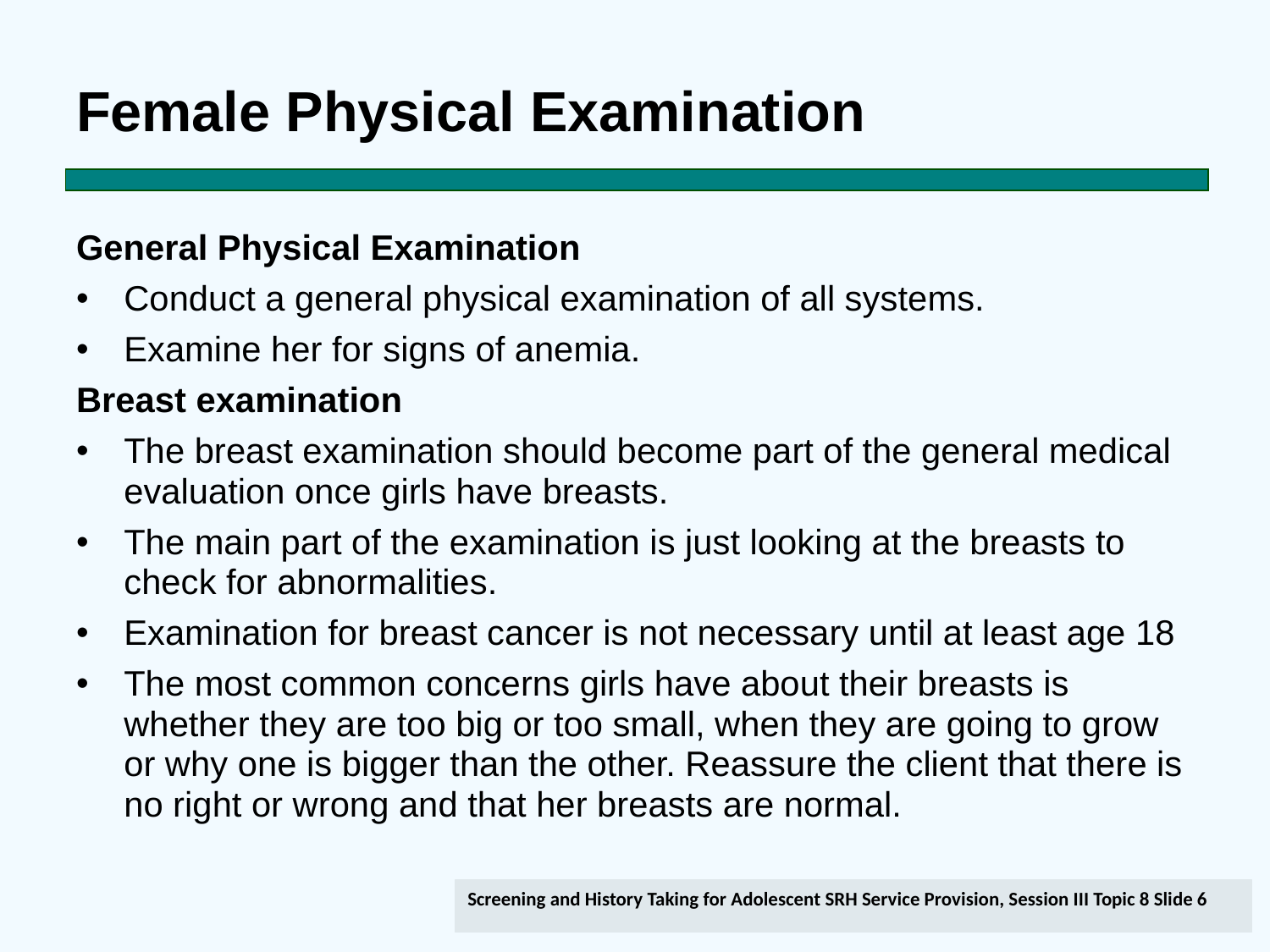

# Female Physical Examination
General Physical Examination
Conduct a general physical examination of all systems.
Examine her for signs of anemia.
Breast examination
The breast examination should become part of the general medical evaluation once girls have breasts.
The main part of the examination is just looking at the breasts to check for abnormalities.
Examination for breast cancer is not necessary until at least age 18
The most common concerns girls have about their breasts is whether they are too big or too small, when they are going to grow or why one is bigger than the other. Reassure the client that there is no right or wrong and that her breasts are normal.
Screening and History Taking for Adolescent SRH Service Provision, Session III Topic 8 Slide 6